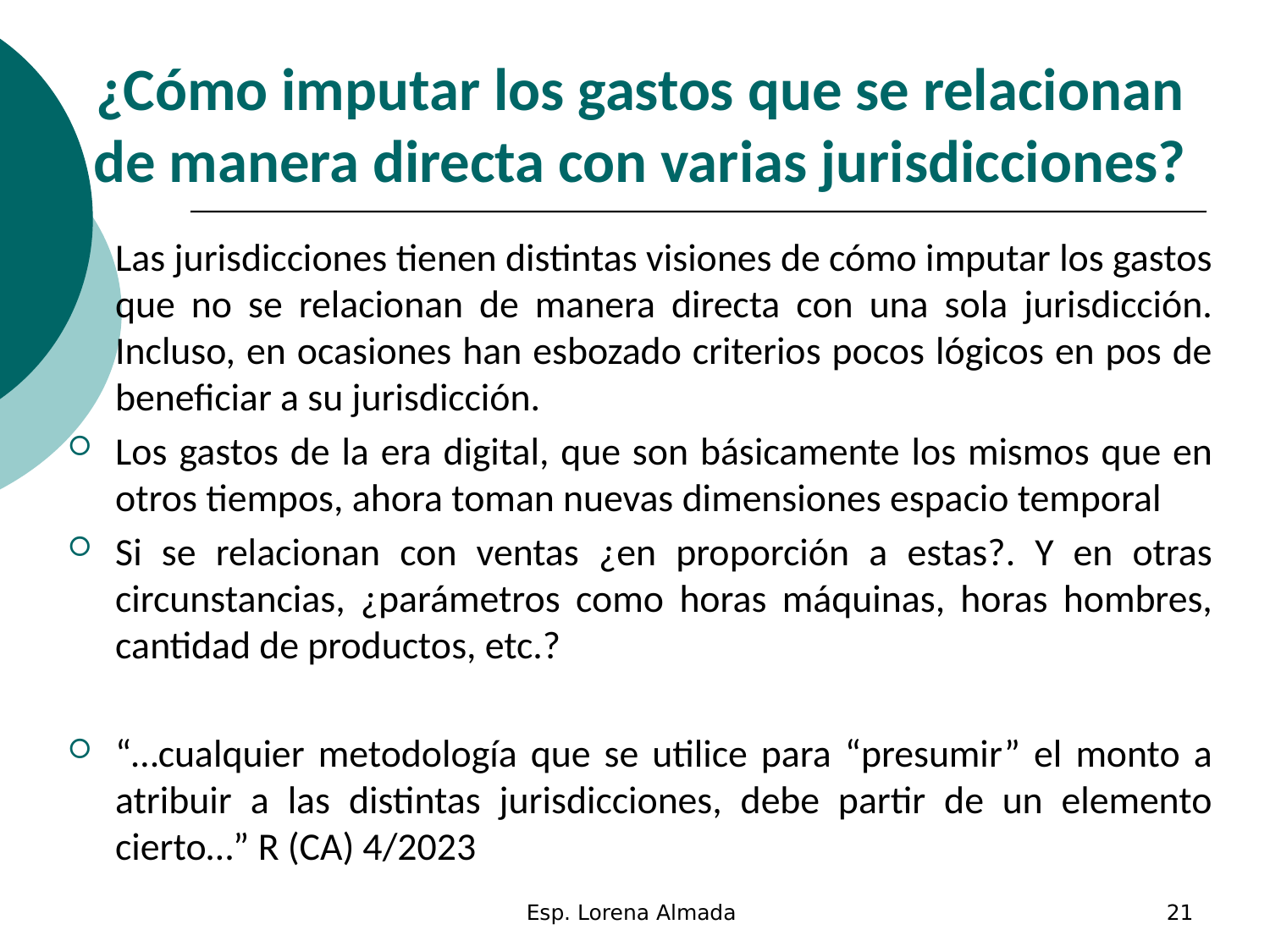

# ¿Cómo imputar los gastos que se relacionan de manera directa con varias jurisdicciones?
Las jurisdicciones tienen distintas visiones de cómo imputar los gastos que no se relacionan de manera directa con una sola jurisdicción. Incluso, en ocasiones han esbozado criterios pocos lógicos en pos de beneficiar a su jurisdicción.
Los gastos de la era digital, que son básicamente los mismos que en otros tiempos, ahora toman nuevas dimensiones espacio temporal
Si se relacionan con ventas ¿en proporción a estas?. Y en otras circunstancias, ¿parámetros como horas máquinas, horas hombres, cantidad de productos, etc.?

“…cualquier metodología que se utilice para “presumir” el monto a atribuir a las distintas jurisdicciones, debe partir de un elemento cierto…” R (CA) 4/2023

Esp. Lorena Almada
21